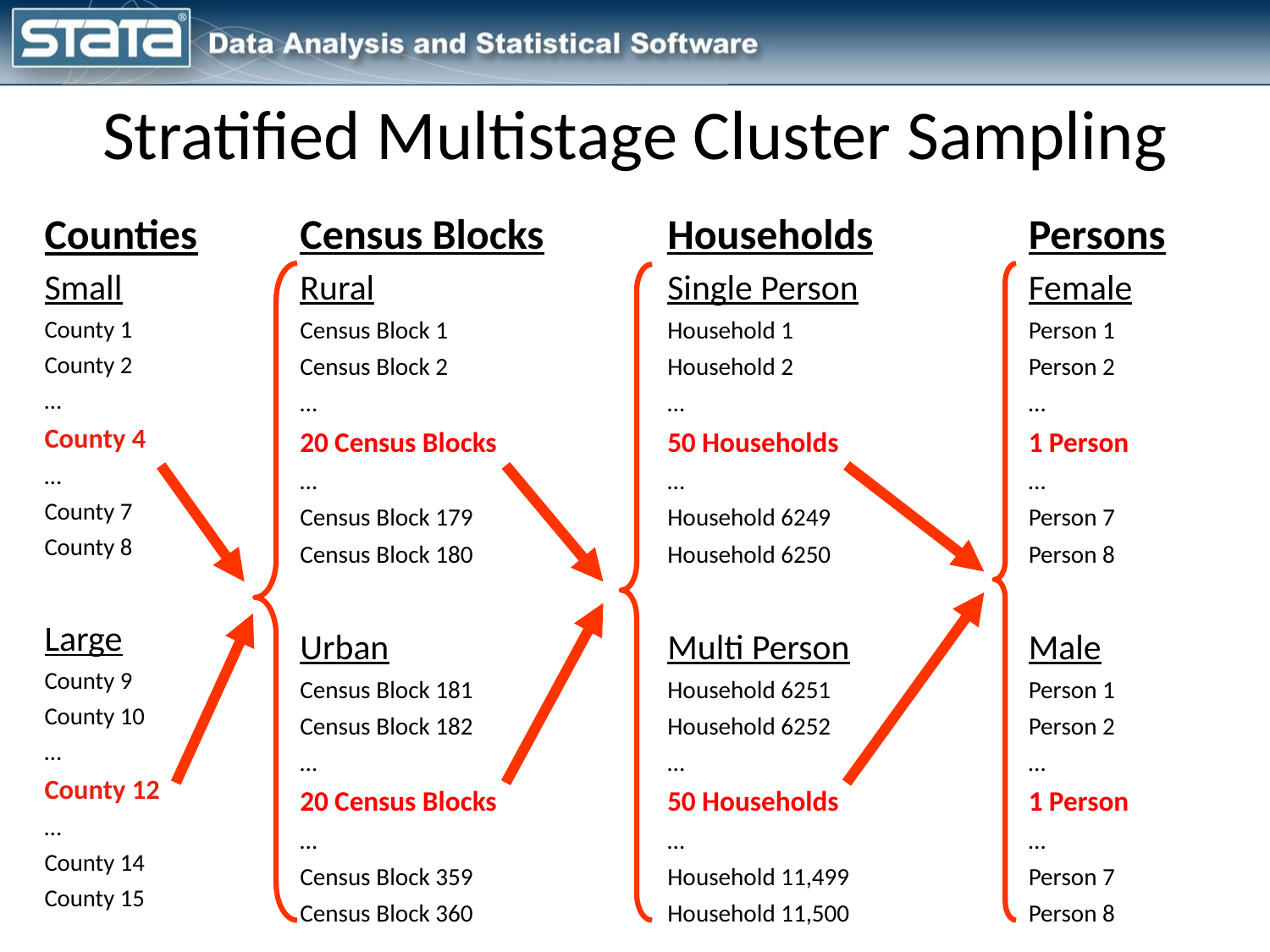

# Stratified Multistage Cluster Sampling
Census Blocks
Rural
Census Block 1
Census Block 2
…
20 Census Blocks
…
Census Block 179
Census Block 180

Urban
Census Block 181
Census Block 182
…
20 Census Blocks
…
Census Block 359
Census Block 360

Households
Single Person
Household 1
Household 2
…
50 Households
…
Household 6249
Household 6250

Multi Person
Household 6251
Household 6252
…
50 Households
…
Household 11,499
Household 11,500

Persons
Female
Person 1
Person 2
…
1 Person
…
Person 7
Person 8

Male
Person 1
Person 2
…
1 Person
…
Person 7
Person 8

Counties
Small
County 1
County 2
…
County 4
…
County 7
County 8

Large
County 9
County 10
…
County 12
…
County 14
County 15